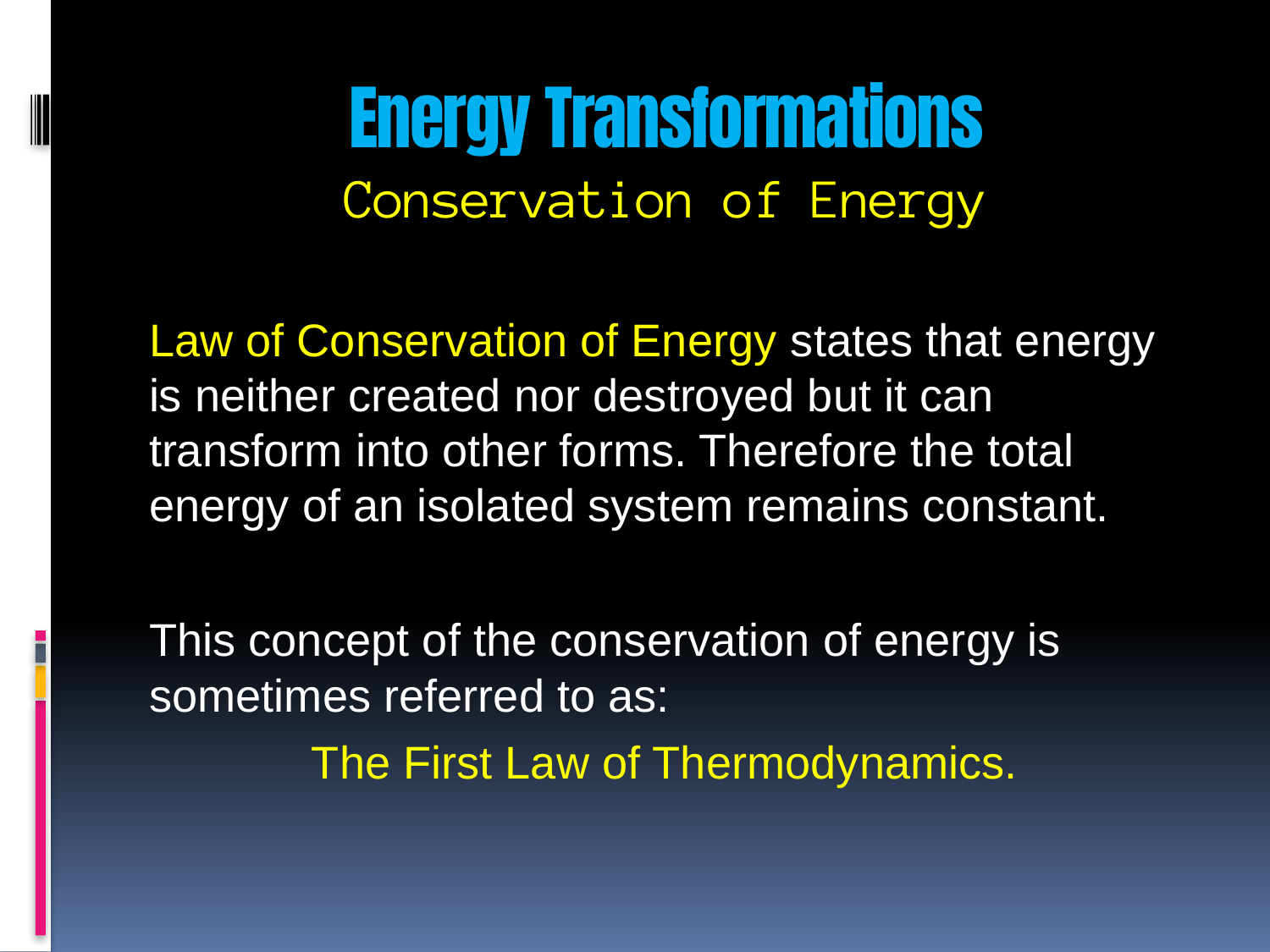

# Energy Transformations Conservation of Energy

Law of Conservation of Energy states that energy is neither created nor destroyed but it can transform into other forms. Therefore the total energy of an isolated system remains constant.

This concept of the conservation of energy is sometimes referred to as:
The First Law of Thermodynamics.